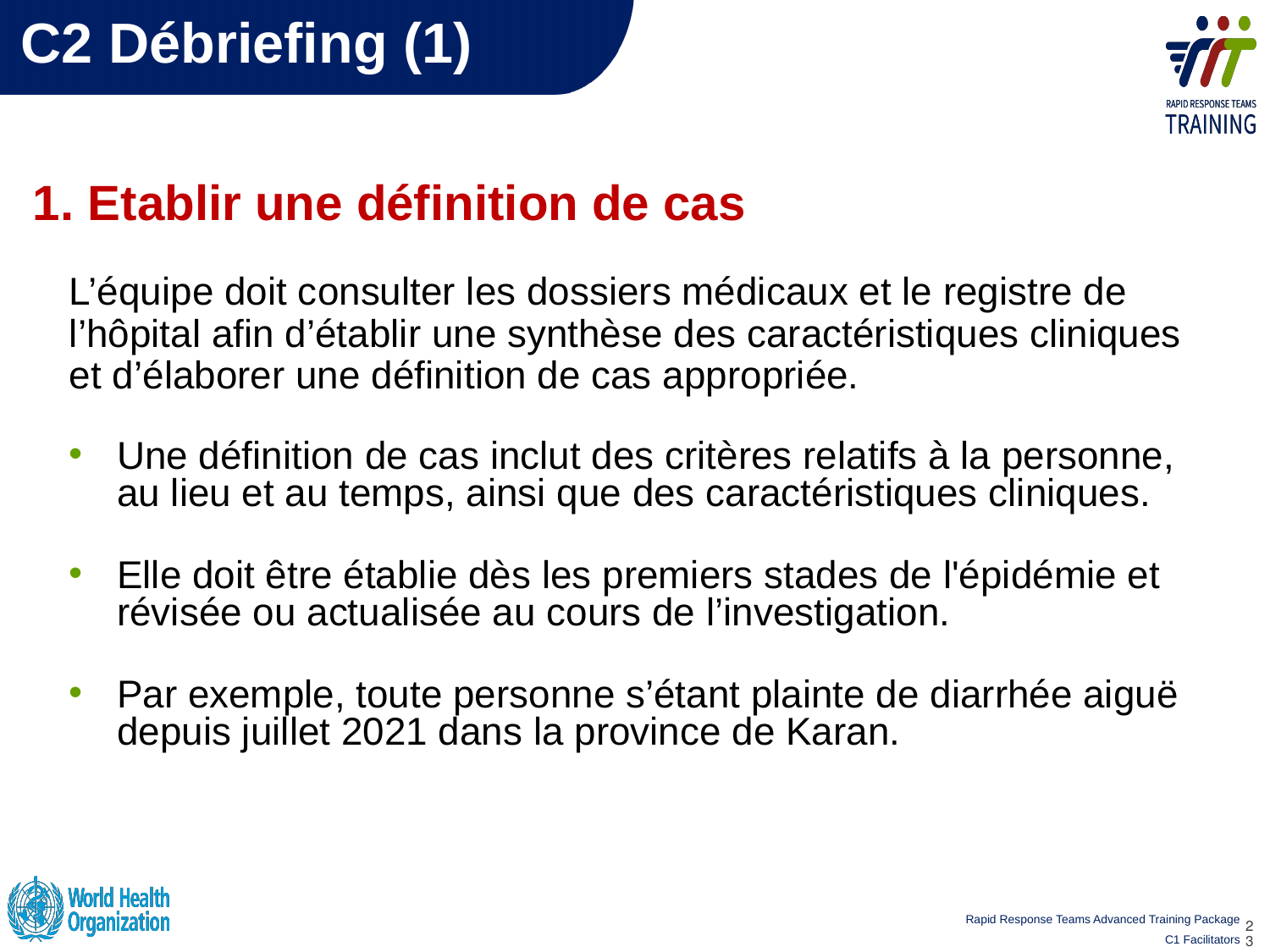

C2 Débriefing (1)
1. Etablir une définition de cas
L’équipe doit consulter les dossiers médicaux et le registre de l’hôpital afin d’établir une synthèse des caractéristiques cliniques et d’élaborer une définition de cas appropriée.

Une définition de cas inclut des critères relatifs à la personne, au lieu et au temps, ainsi que des caractéristiques cliniques.

Elle doit être établie dès les premiers stades de l'épidémie et révisée ou actualisée au cours de l’investigation.

Par exemple, toute personne s’étant plainte de diarrhée aiguë depuis juillet 2021 dans la province de Karan.